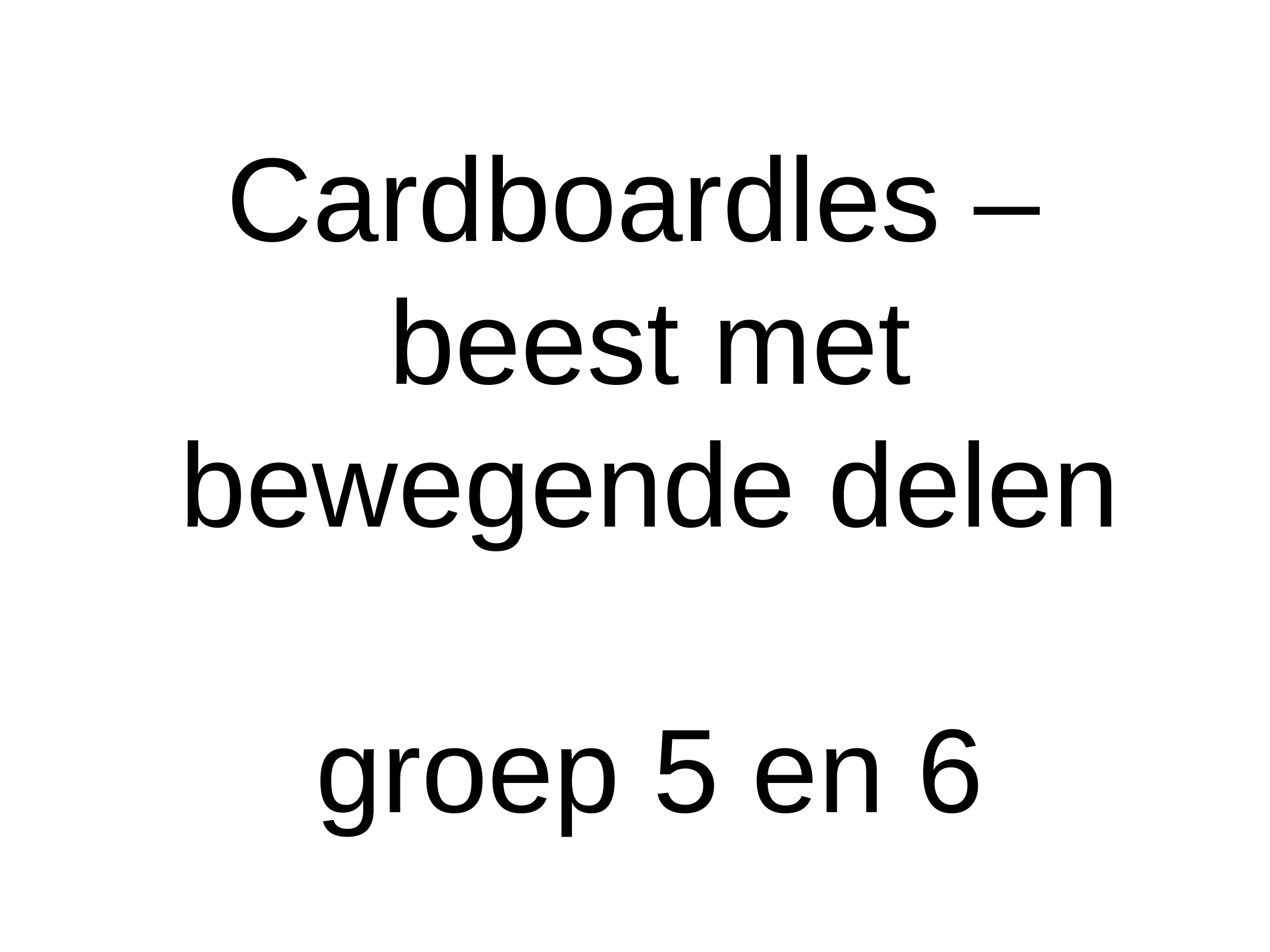

# Cardboardles – beest met bewegende delen groep 5 en 6